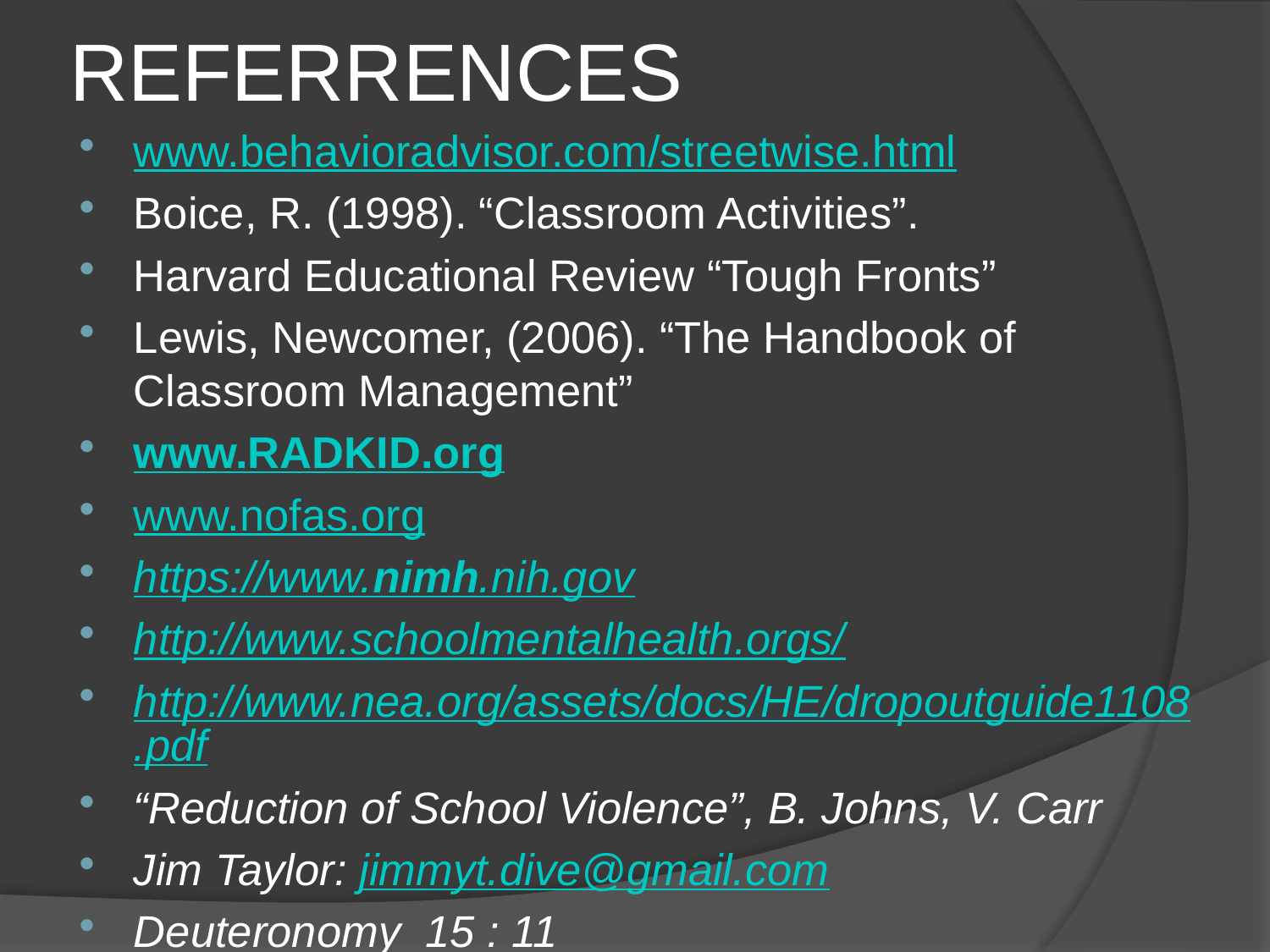

# REFERRENCES
www.behavioradvisor.com/streetwise.html
Boice, R. (1998). “Classroom Activities”.
Harvard Educational Review “Tough Fronts”
Lewis, Newcomer, (2006). “The Handbook of Classroom Management”
www.RADKID.org
www.nofas.org
https://www.nimh.nih.gov
http://www.schoolmentalhealth.orgs/
http://www.nea.org/assets/docs/HE/dropoutguide1108.pdf
“Reduction of School Violence”, B. Johns, V. Carr
Jim Taylor: jimmyt.dive@gmail.com
Deuteronomy  15 : 11